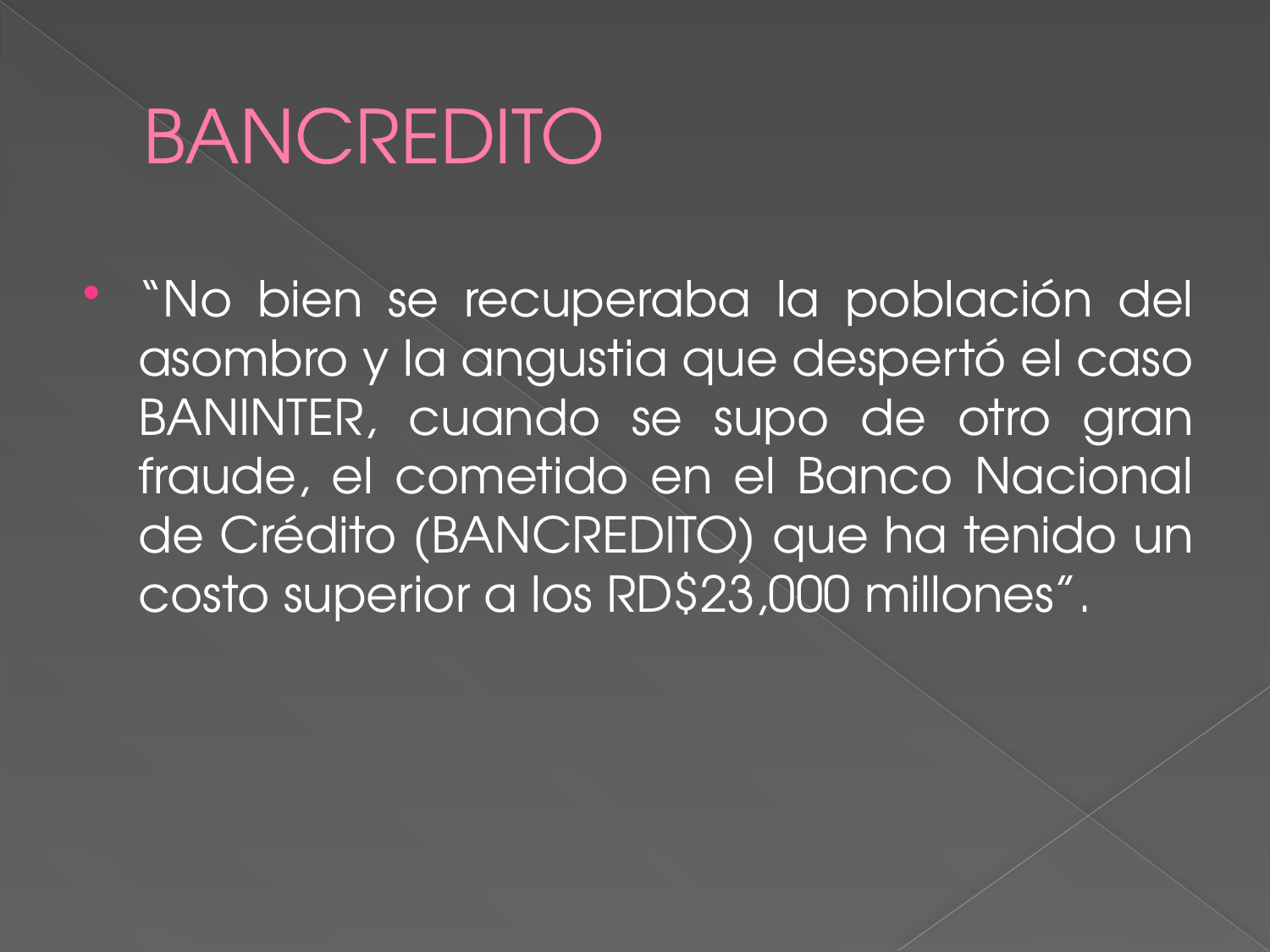

# BANCREDITO
“No bien se recuperaba la población del asombro y la angustia que despertó el caso BANINTER, cuando se supo de otro gran fraude, el cometido en el Banco Nacional de Crédito (BANCREDITO) que ha tenido un costo superior a los RD$23,000 millones”.